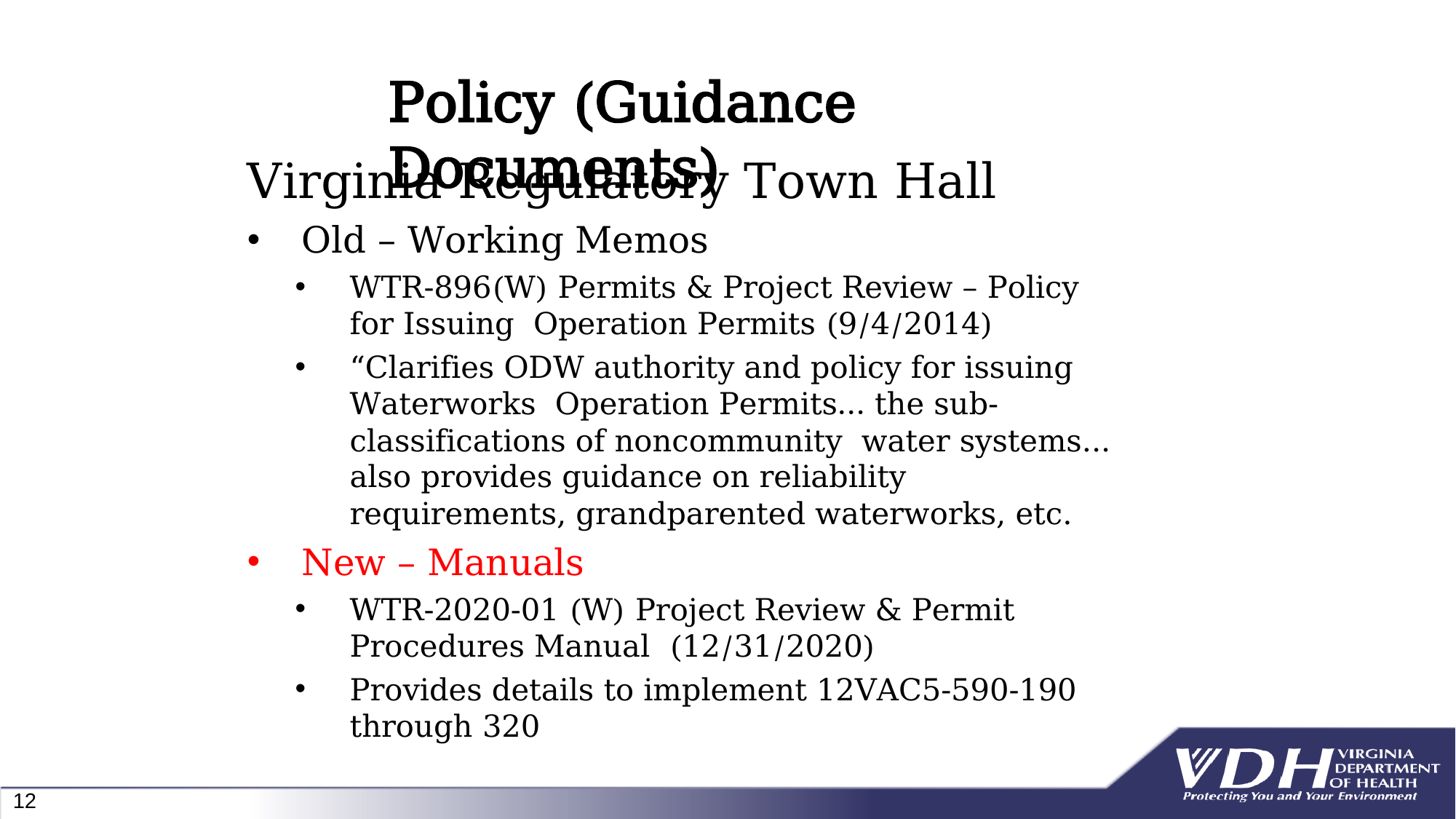

# Policy (Guidance Documents)
Virginia Regulatory Town Hall
Old – Working Memos
WTR-896(W) Permits & Project Review – Policy for Issuing  Operation Permits (9/4/2014)
“Clarifies ODW authority and policy for issuing Waterworks  Operation Permits… the sub-classifications of noncommunity  water systems... also provides guidance on reliability  requirements, grandparented waterworks, etc.
New – Manuals
WTR-2020-01 (W) Project Review & Permit Procedures Manual  (12/31/2020)
Provides details to implement 12VAC5-590-190 through 320
12